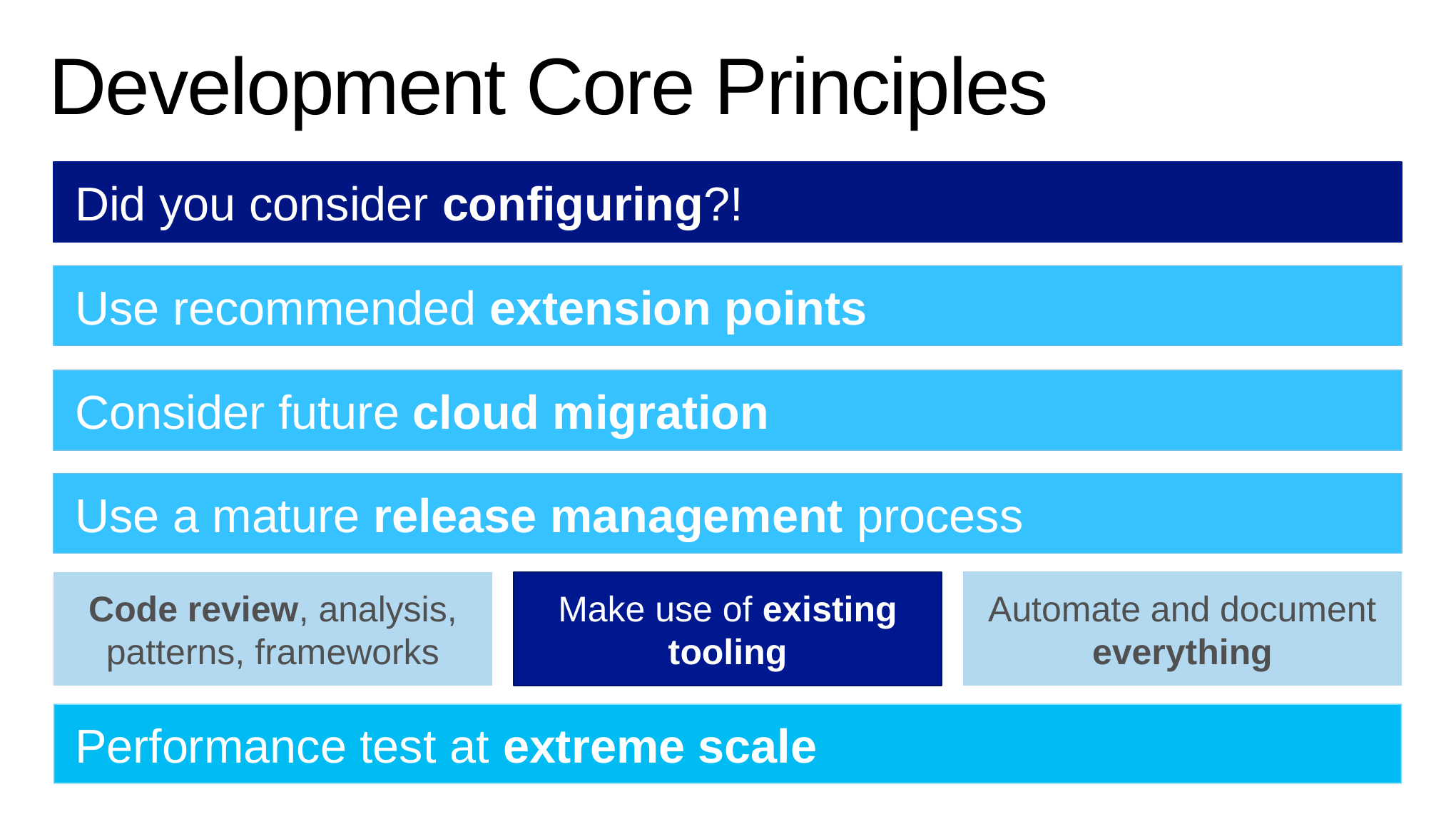

# Development Core Principles
Did you consider configuring?!
Use recommended extension points
Consider future cloud migration
Use a mature release management process
Automate and document everything
Code review, analysis, patterns, frameworks
Make use of existing tooling
Performance test at extreme scale